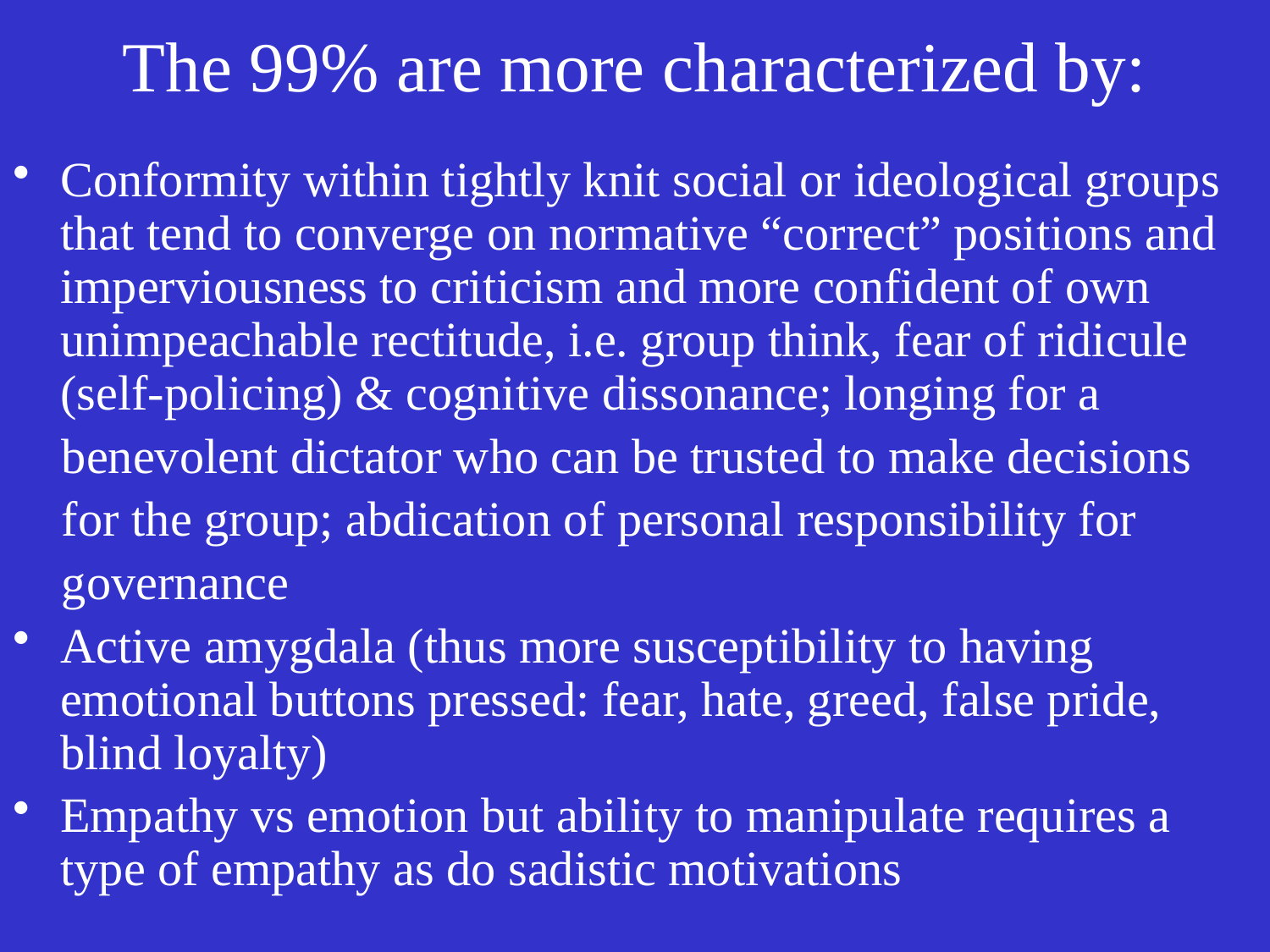

# The 99% are more characterized by:
Conformity within tightly knit social or ideological groups that tend to converge on normative “correct” positions and imperviousness to criticism and more confident of own unimpeachable rectitude, i.e. group think, fear of ridicule (self-policing) & cognitive dissonance; longing for a
    benevolent dictator who can be trusted to make decisions
    for the group; abdication of personal responsibility for
    governance
Active amygdala (thus more susceptibility to having emotional buttons pressed: fear, hate, greed, false pride, blind loyalty)
Empathy vs emotion but ability to manipulate requires a type of empathy as do sadistic motivations